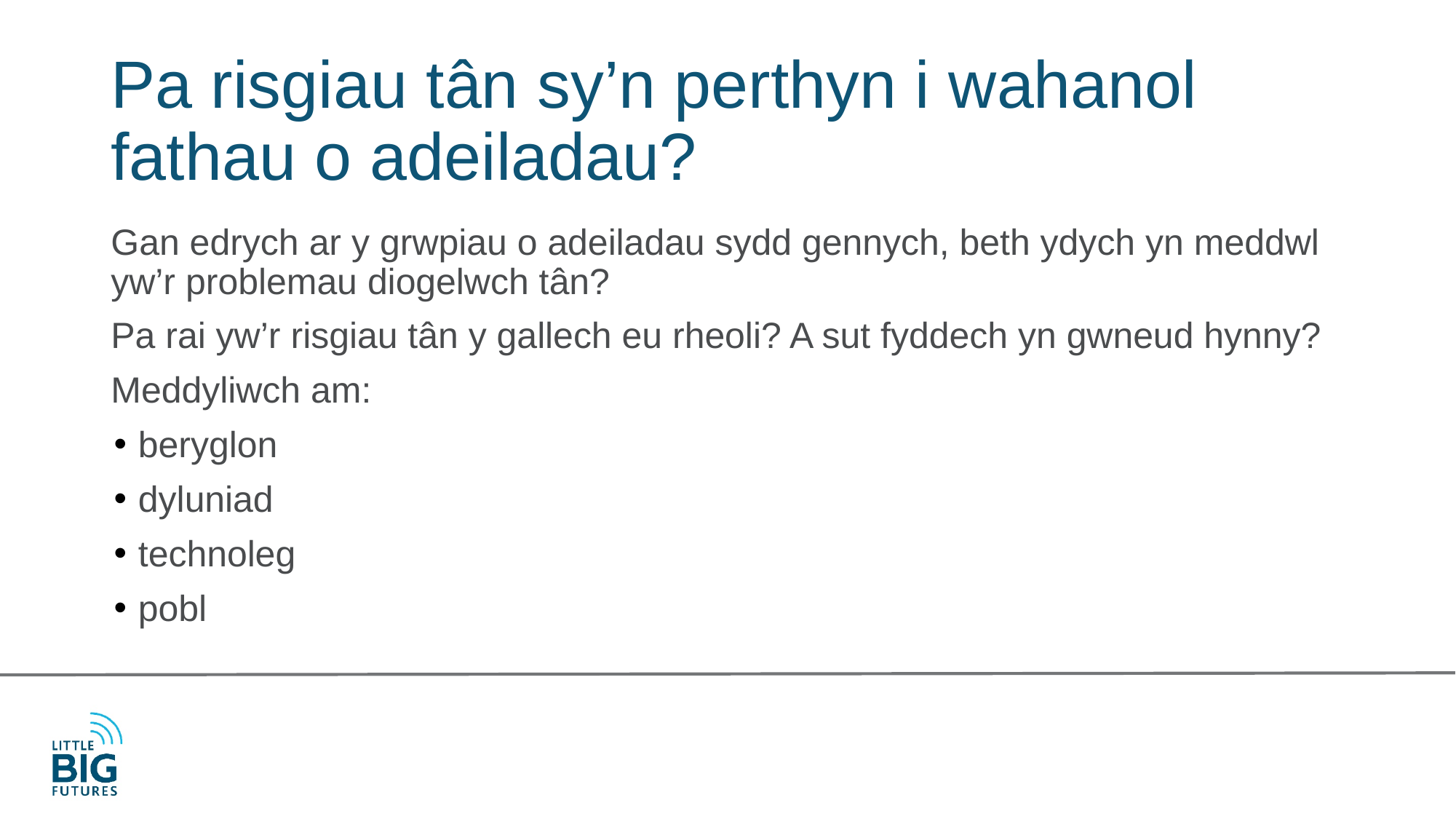

# Pa risgiau tân sy’n perthyn i wahanol fathau o adeiladau?
Gan edrych ar y grwpiau o adeiladau sydd gennych, beth ydych yn meddwl yw’r problemau diogelwch tân?
Pa rai yw’r risgiau tân y gallech eu rheoli? A sut fyddech yn gwneud hynny?
Meddyliwch am:
beryglon
dyluniad
technoleg
pobl